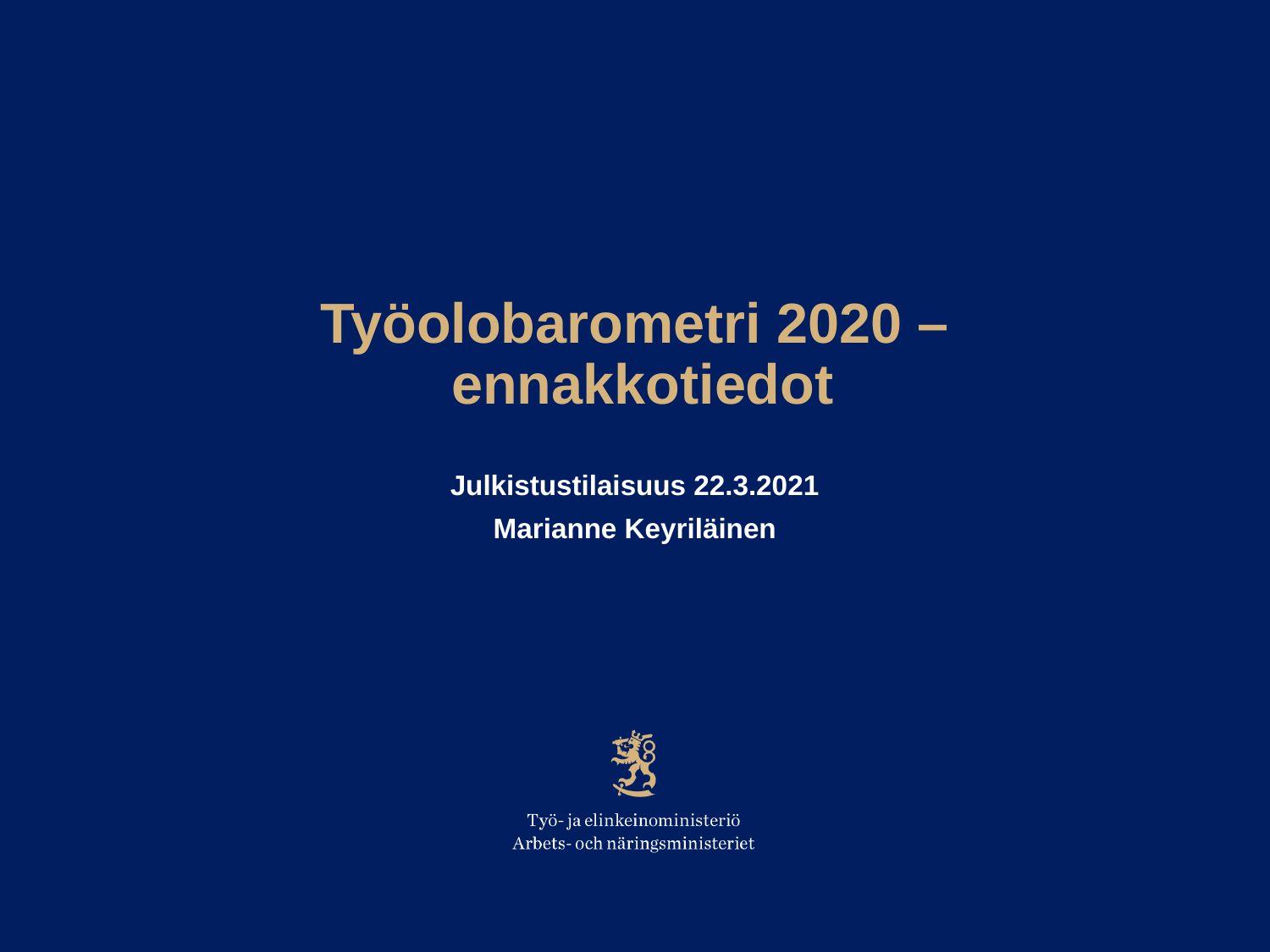

# Työolobarometri 2020 – ennakkotiedot
Julkistustilaisuus 22.3.2021
Marianne Keyriläinen